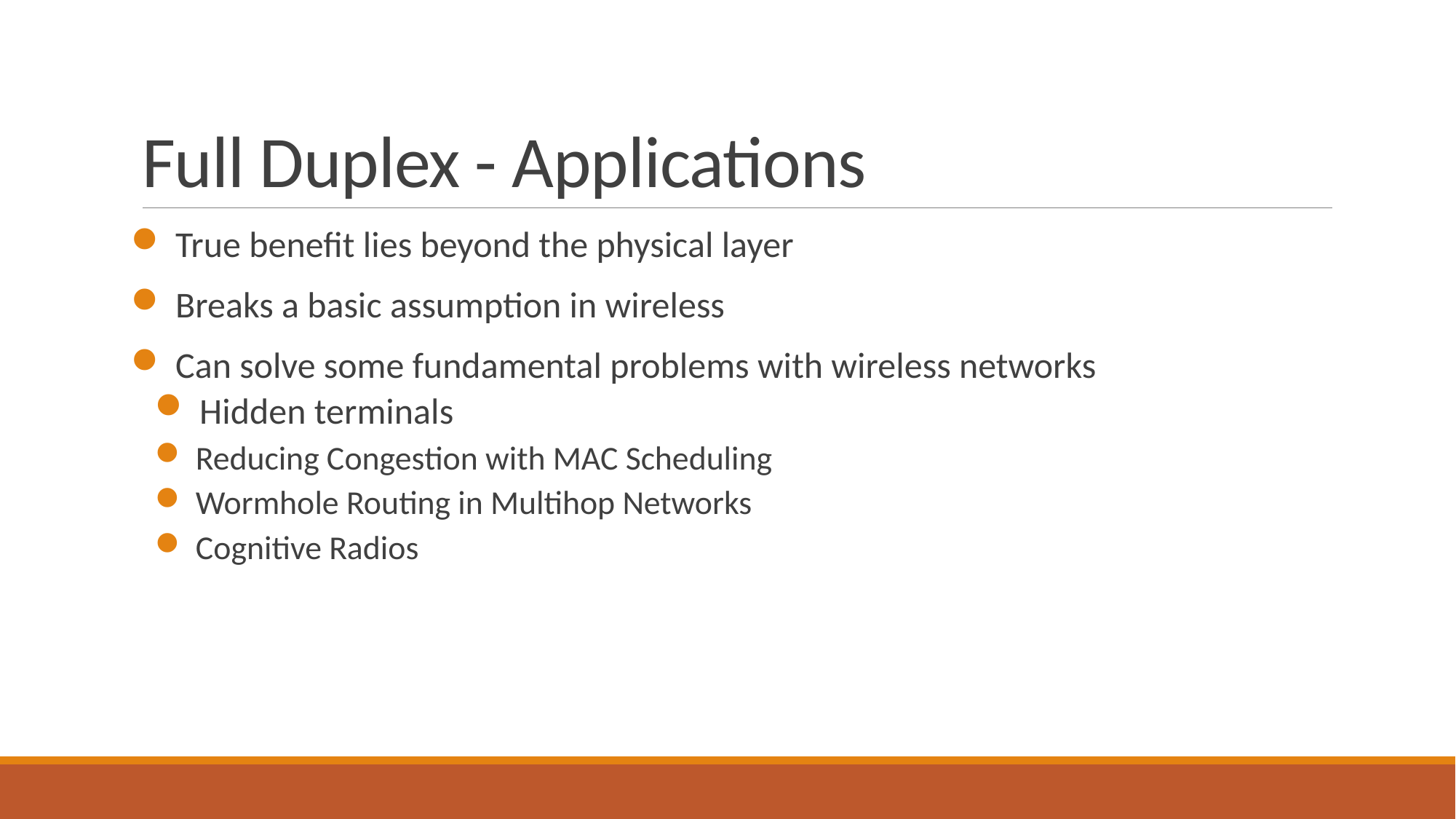

# Full Duplex - Applications
 True benefit lies beyond the physical layer
 Breaks a basic assumption in wireless
 Can solve some fundamental problems with wireless networks
 Hidden terminals
 Reducing Congestion with MAC Scheduling
 Wormhole Routing in Multihop Networks
 Cognitive Radios